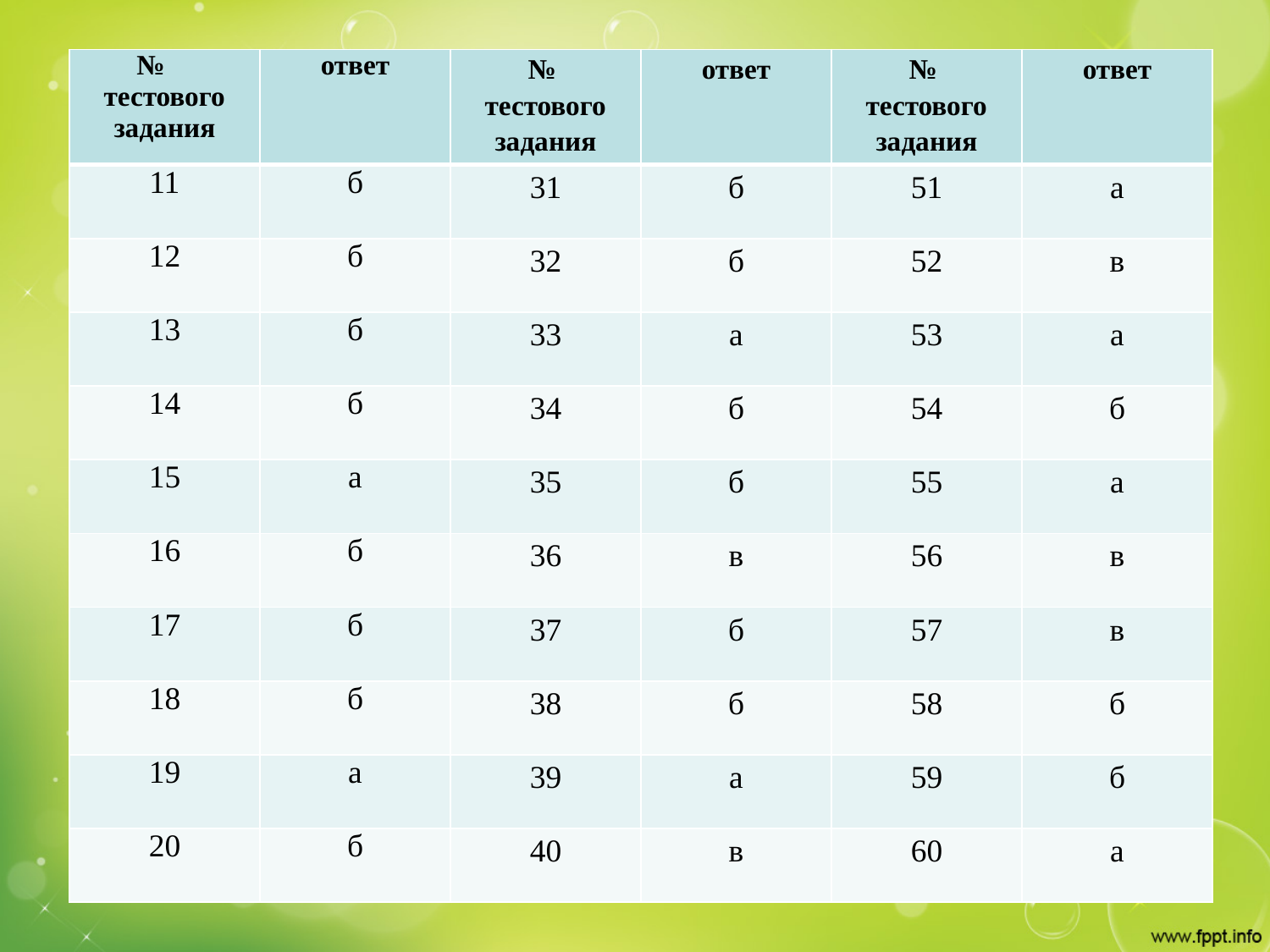

#
| № тестового задания | ответ | № тестового задания | ответ | № тестового задания | ответ |
| --- | --- | --- | --- | --- | --- |
| 11 | б | 31 | б | 51 | а |
| 12 | б | 32 | б | 52 | в |
| 13 | б | 33 | а | 53 | а |
| 14 | б | 34 | б | 54 | б |
| 15 | а | 35 | б | 55 | а |
| 16 | б | 36 | в | 56 | в |
| 17 | б | 37 | б | 57 | в |
| 18 | б | 38 | б | 58 | б |
| 19 | а | 39 | а | 59 | б |
| 20 | б | 40 | в | 60 | а |